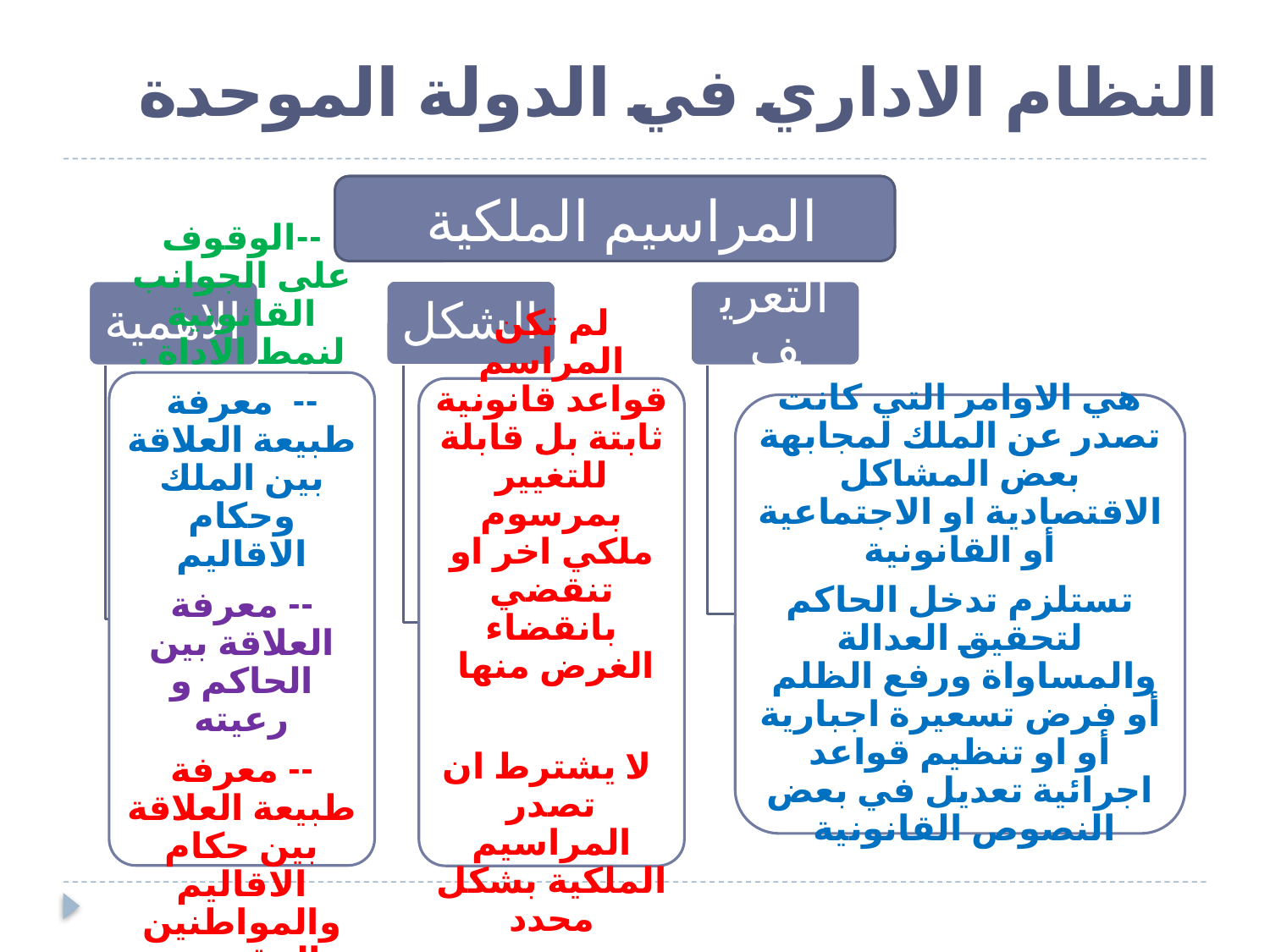

# النظام الاداري في الدولة الموحدة

المراسيم الملكية
الاهمية
--الوقوف على الجوانب القانونية لنمط الاداة .
--  معرفة طبيعة العلاقة بين الملك وحكام الاقاليم
-- معرفة العلاقة بين الحاكم و رعيته
-- معرفة طبيعة العلاقة بين حكام الاقاليم والمواطنين المقيمين فيها
الشكل
لم تكن المراسم قواعد قانونية ثابتة بل قابلة للتغيير بمرسوم ملكي اخر او تنقضي بانقضاء الغرض منها

 لا يشترط ان تصدر المراسيم الملكية بشكل محدد
التعريف
هي الاوامر التي كانت تصدر عن الملك لمجابهة بعض المشاكل الاقتصادية او الاجتماعية أو القانونية
تستلزم تدخل الحاكم لتحقيق العدالة والمساواة ورفع الظلم  أو فرض تسعيرة اجبارية أو او تنظيم قواعد اجرائية تعديل في بعض النصوص القانونية